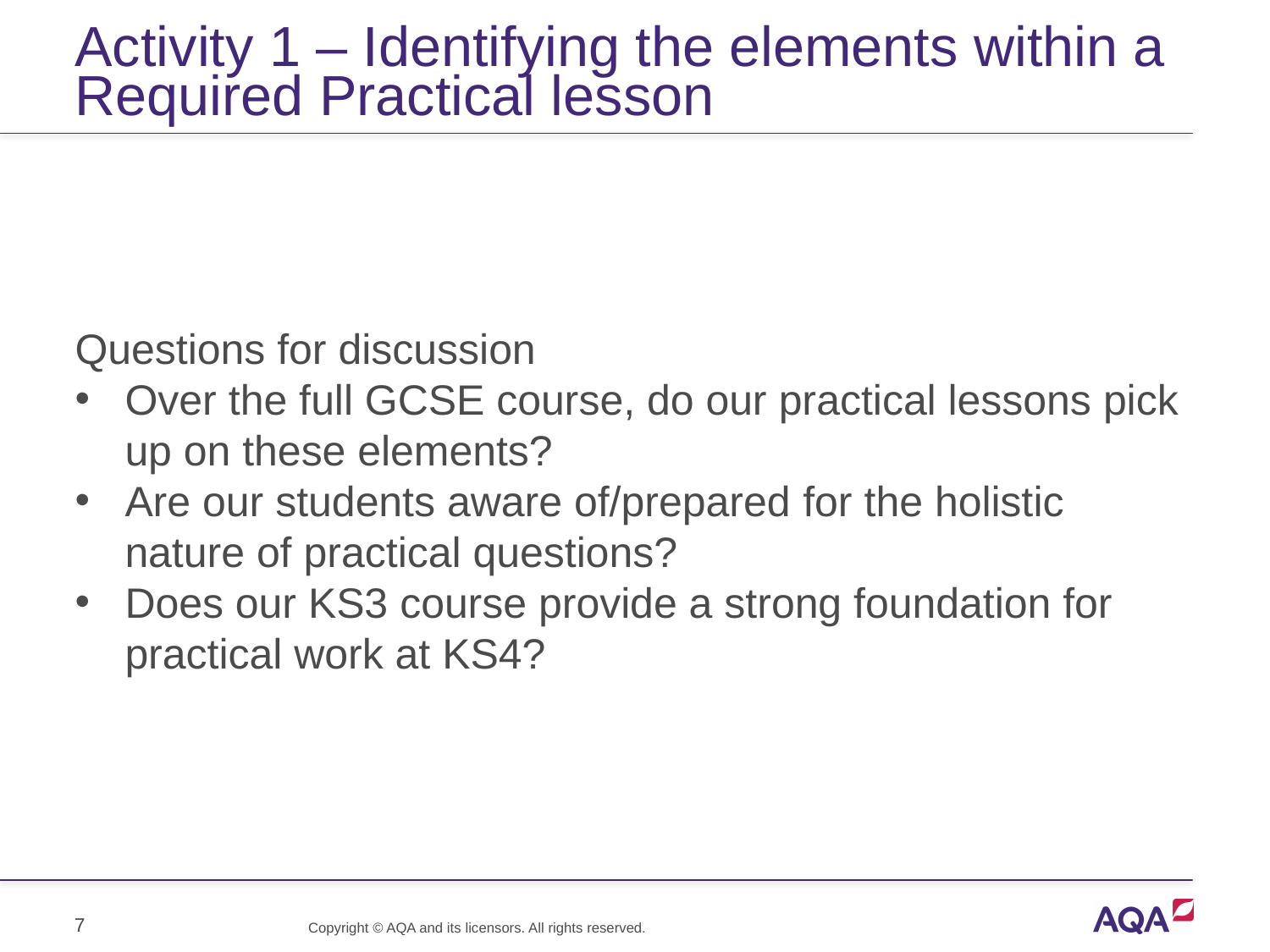

# Activity 1 – Identifying the elements within a Required Practical lesson
Questions for discussion
Over the full GCSE course, do our practical lessons pick up on these elements?
Are our students aware of/prepared for the holistic nature of practical questions?
Does our KS3 course provide a strong foundation for practical work at KS4?

7
Copyright © AQA and its licensors. All rights reserved.